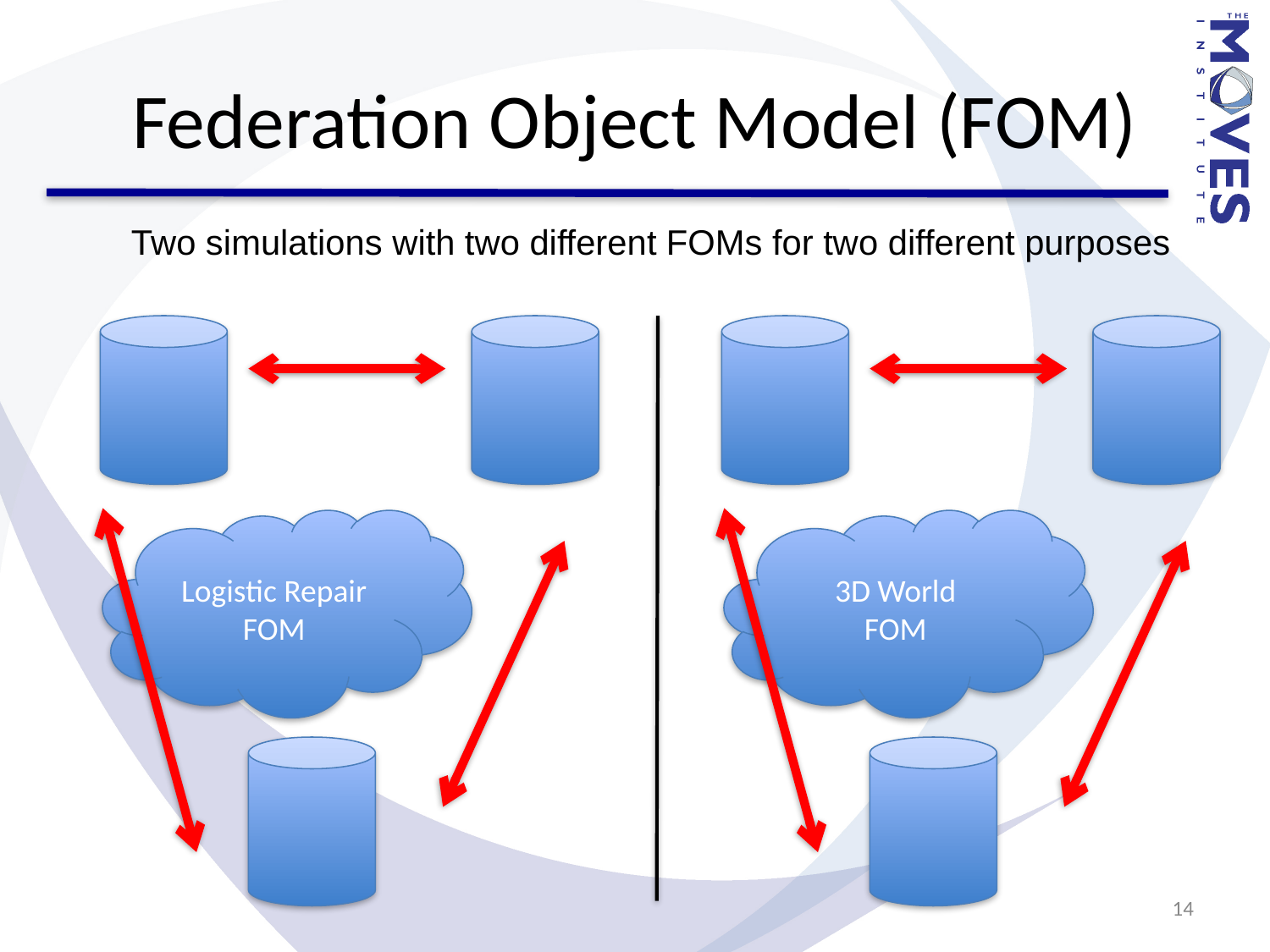

# Federation Object Model (FOM)
Two simulations with two different FOMs for two different purposes

Logistic Repair FOM
3D World
FOM

14